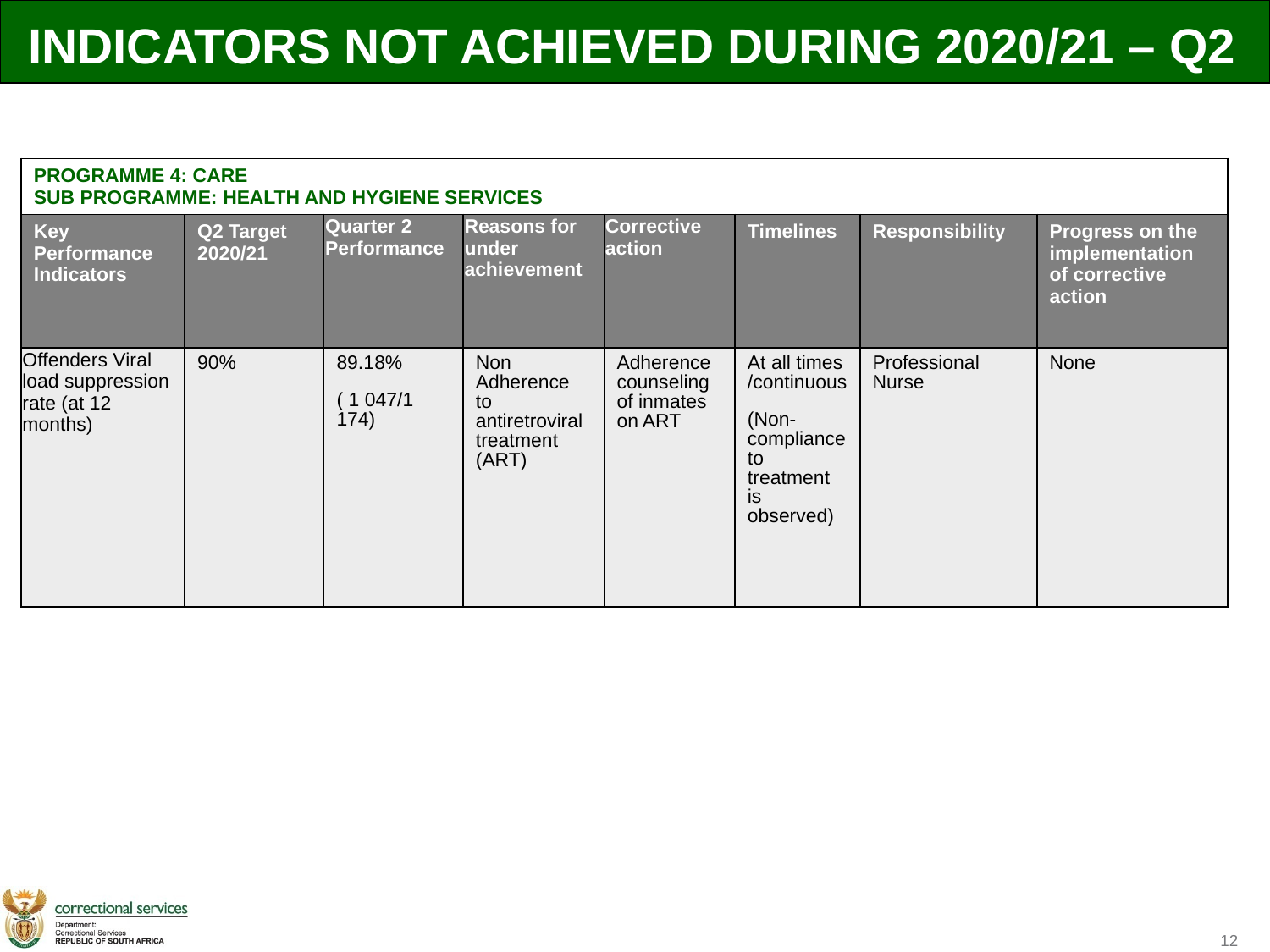

INDICATORS NOT ACHIEVED DURING 2020/21 – Q2
| PROGRAMME 4: CARE SUB PROGRAMME: HEALTH AND HYGIENE SERVICES |  |  |  |  |  |  |  |
| --- | --- | --- | --- | --- | --- | --- | --- |
| Key Performance Indicators | Q2 Target 2020/21 | Quarter 2 Performance | Reasons for under achievement | Corrective action | Timelines | Responsibility | Progress on the implementation of corrective action |
| Offenders Viral load suppression rate (at 12 months) | 90% | 89.18% ( 1 047/1 174) | Non Adherence to antiretroviral treatment (ART) | Adherence counseling of inmates on ART | At all times /continuous (Non-compliance to treatment is observed) | Professional Nurse | None |